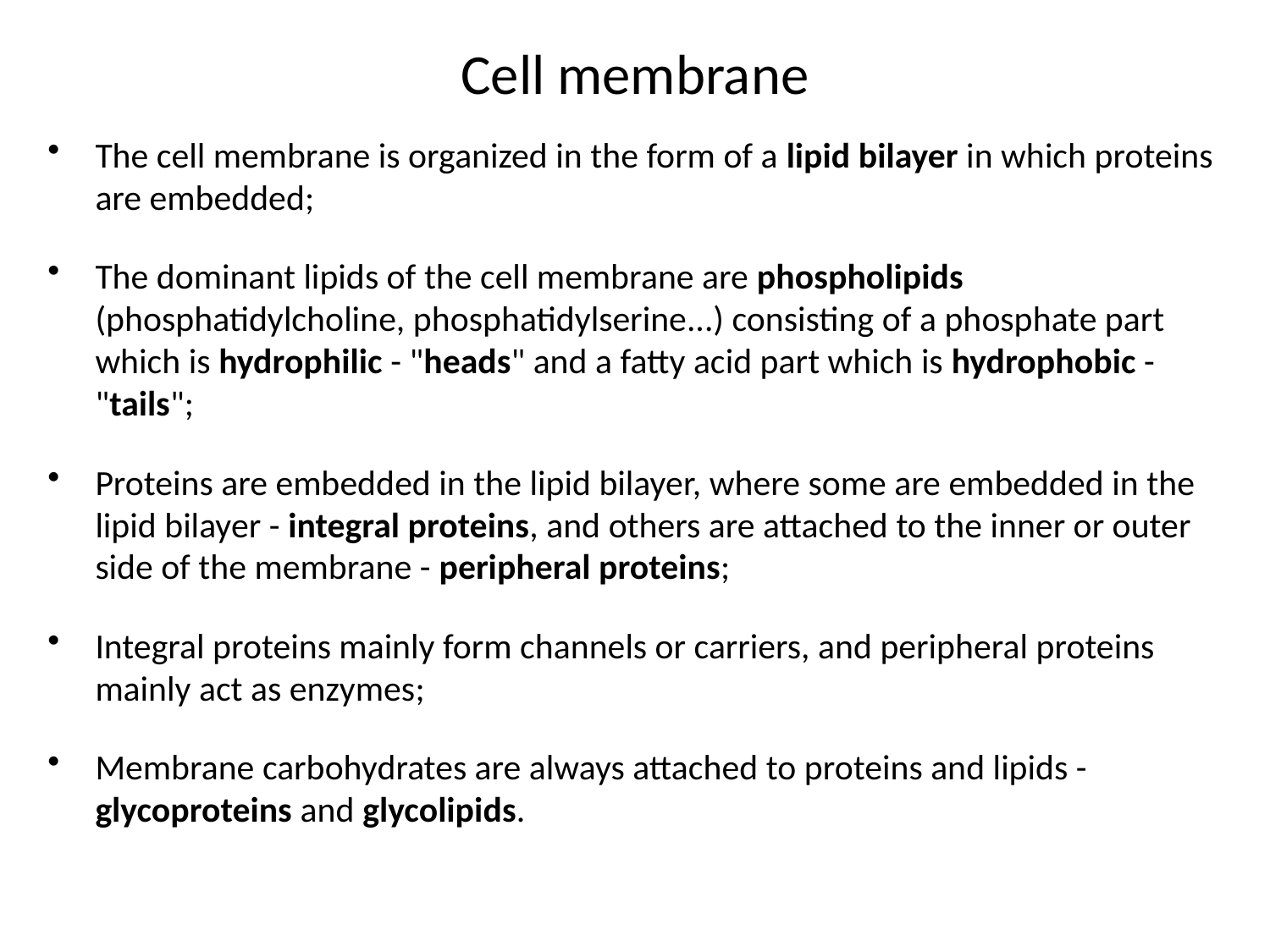

# Cell membrane
The cell membrane is organized in the form of a lipid bilayer in which proteins are embedded;

The dominant lipids of the cell membrane are phospholipids (phosphatidylcholine, phosphatidylserine...) consisting of a phosphate part which is hydrophilic - "heads" and a fatty acid part which is hydrophobic - "tails";

Proteins are embedded in the lipid bilayer, where some are embedded in the lipid bilayer - integral proteins, and others are attached to the inner or outer side of the membrane - peripheral proteins;

Integral proteins mainly form channels or carriers, and peripheral proteins mainly act as enzymes;

Membrane carbohydrates are always attached to proteins and lipids - glycoproteins and glycolipids.